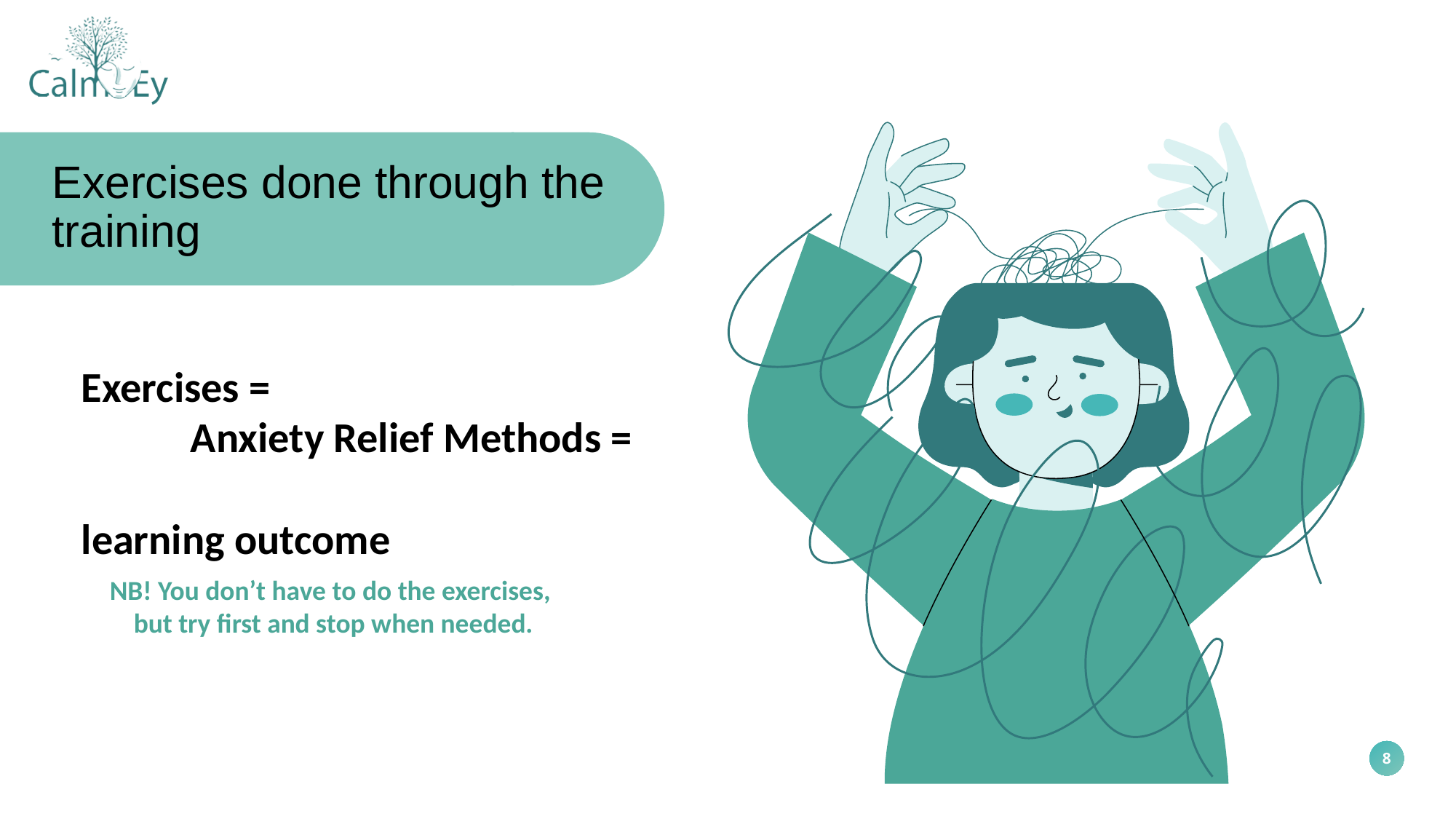

Exercises done through the training
Exercises =
	Anxiety Relief Methods =
				   learning outcome
NB! You don’t have to do the exercises,
but try first and stop when needed.